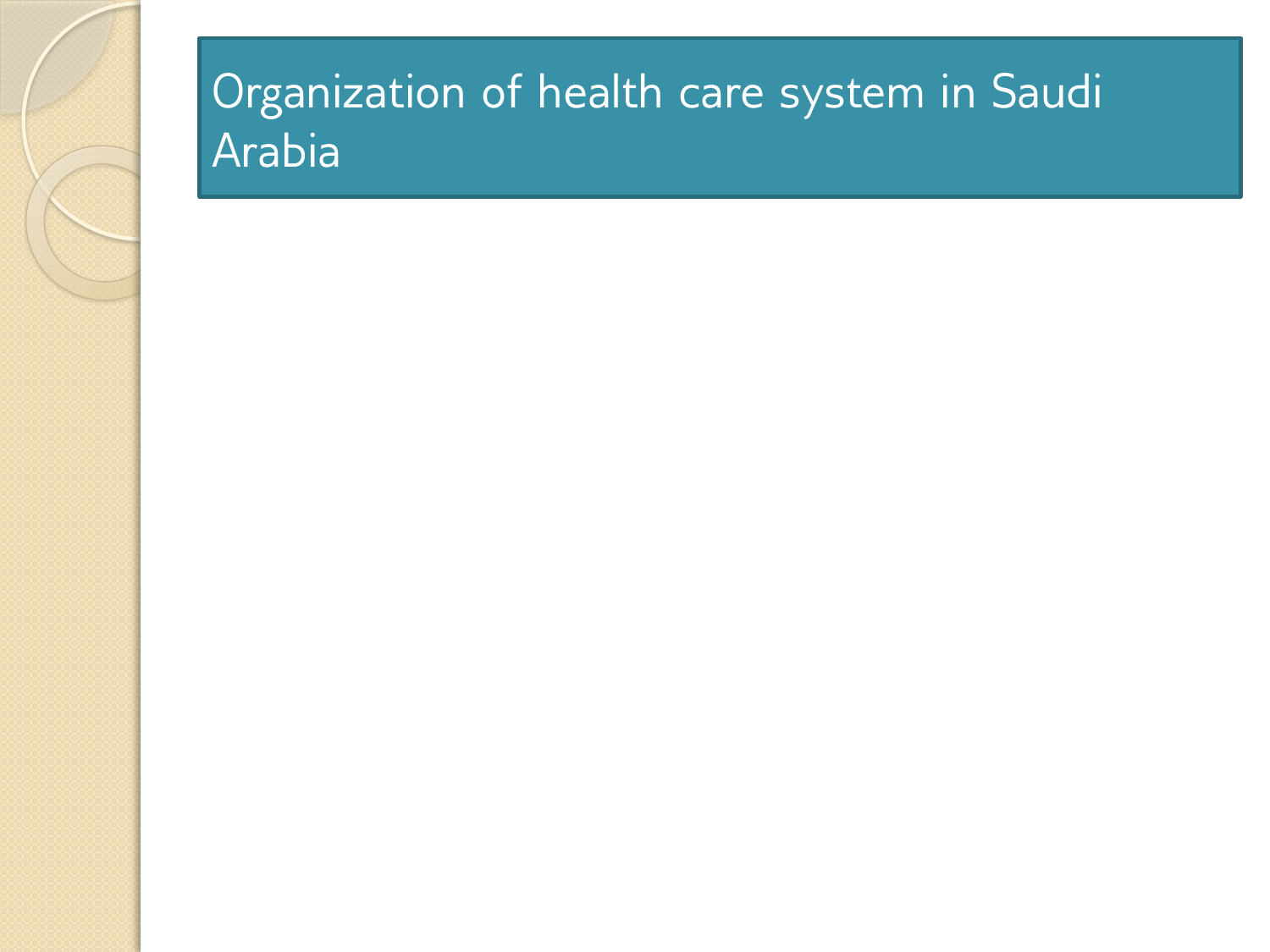

# Organization of health care system in Saudi Arabia